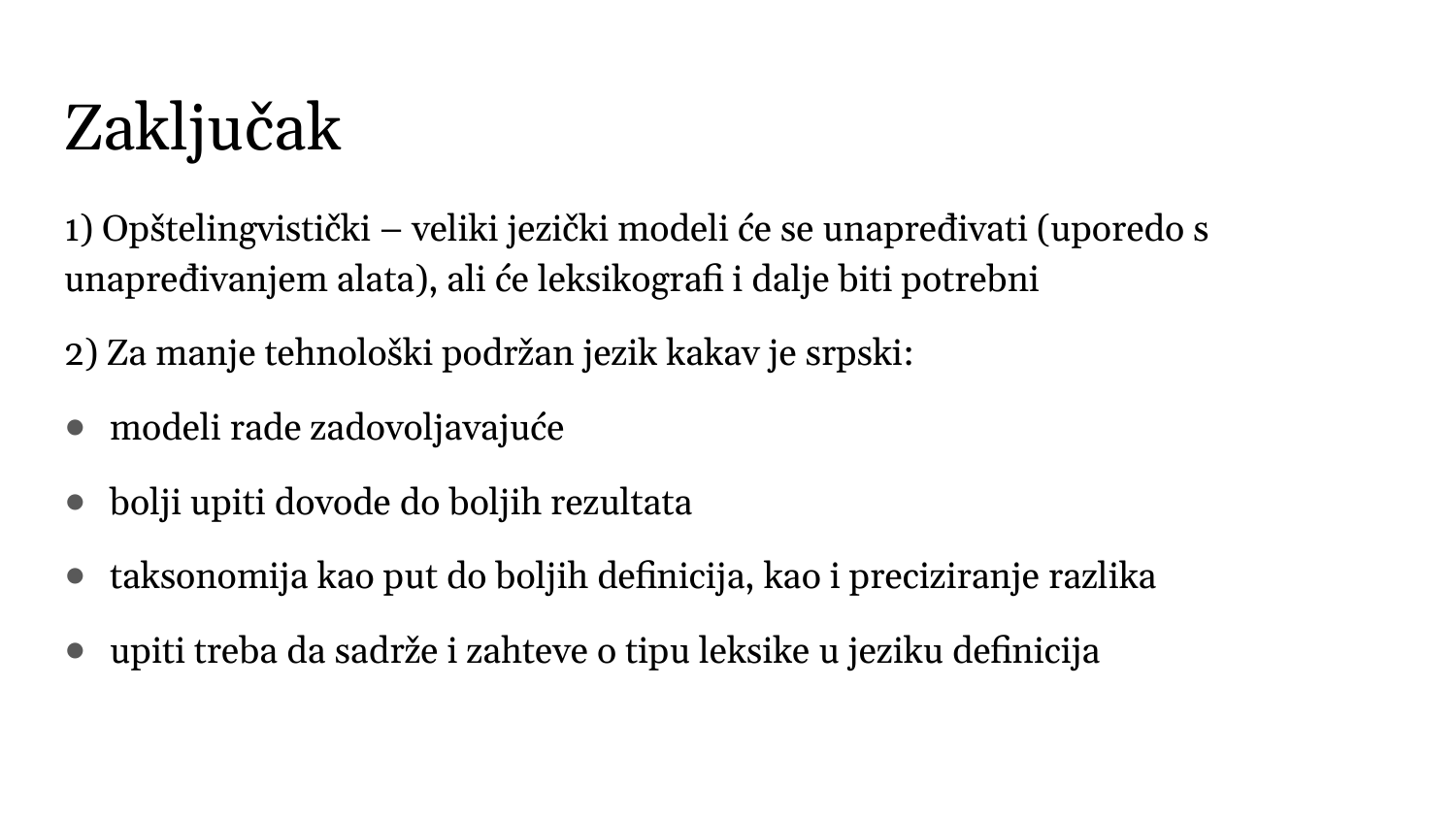

# Zaključak
1) Opštelingvistički – veliki jezički modeli će se unapređivati (uporedo s unapređivanjem alata), ali će leksikografi i dalje biti potrebni
2) Za manje tehnološki podržan jezik kakav je srpski:
modeli rade zadovoljavajuće
bolji upiti dovode do boljih rezultata
taksonomija kao put do boljih definicija, kao i preciziranje razlika
upiti treba da sadrže i zahteve o tipu leksike u jeziku definicija